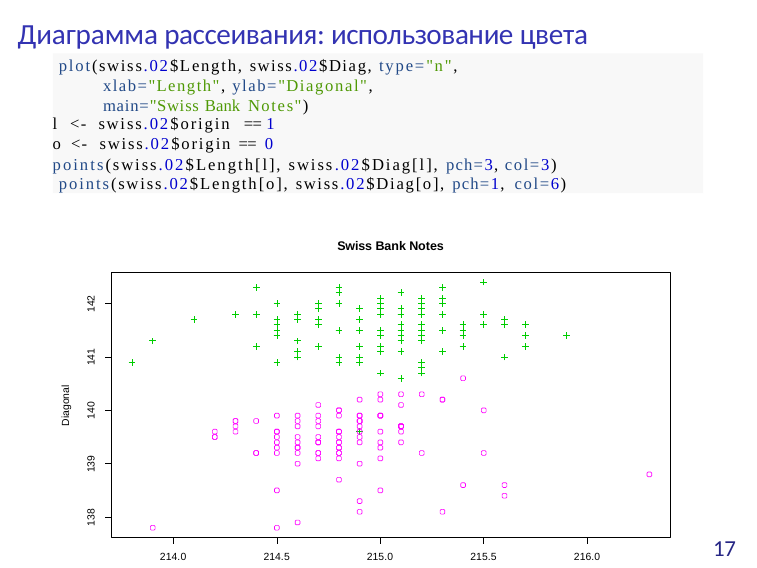

# Диаграмма рассеивания: использование цвета
plot(swiss.02$Length, swiss.02$Diag, type="n",  xlab="Length", ylab="Diagonal",  main="Swiss Bank Notes")
l <-  swiss.02$origin  == 1
o  <-  swiss.02$origin ==  0
points(swiss.02$Length[l], swiss.02$Diag[l], pch=3, col=3)  points(swiss.02$Length[o], swiss.02$Diag[o], pch=1, col=6)
Swiss Bank Notes

142

141

Diagonal

140

139

138

17

214.0
214.5
215.0
215.5
216.0